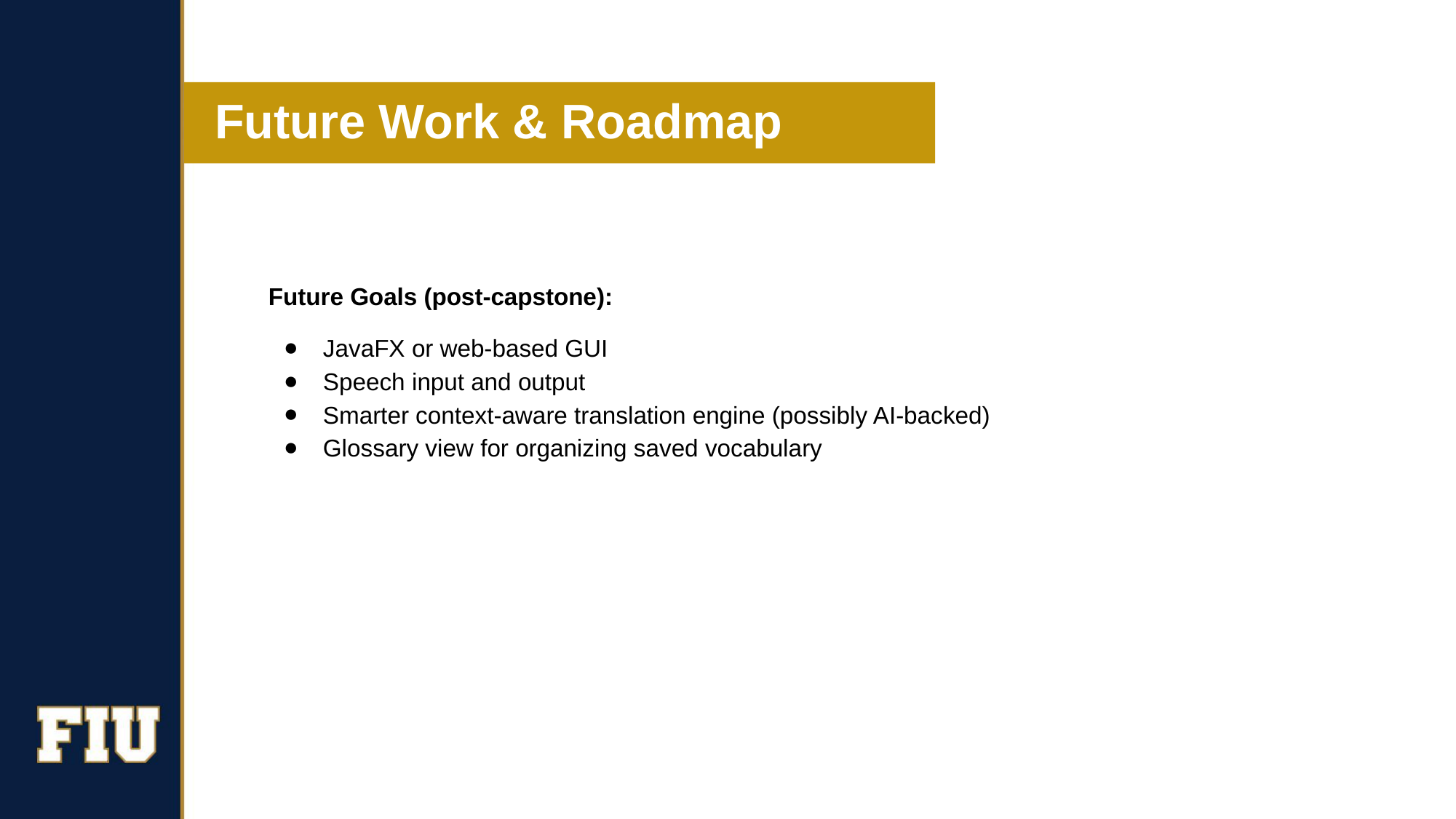

# Future Work & Roadmap

Future Goals (post-capstone):
JavaFX or web-based GUI
Speech input and output
Smarter context-aware translation engine (possibly AI-backed)
Glossary view for organizing saved vocabulary